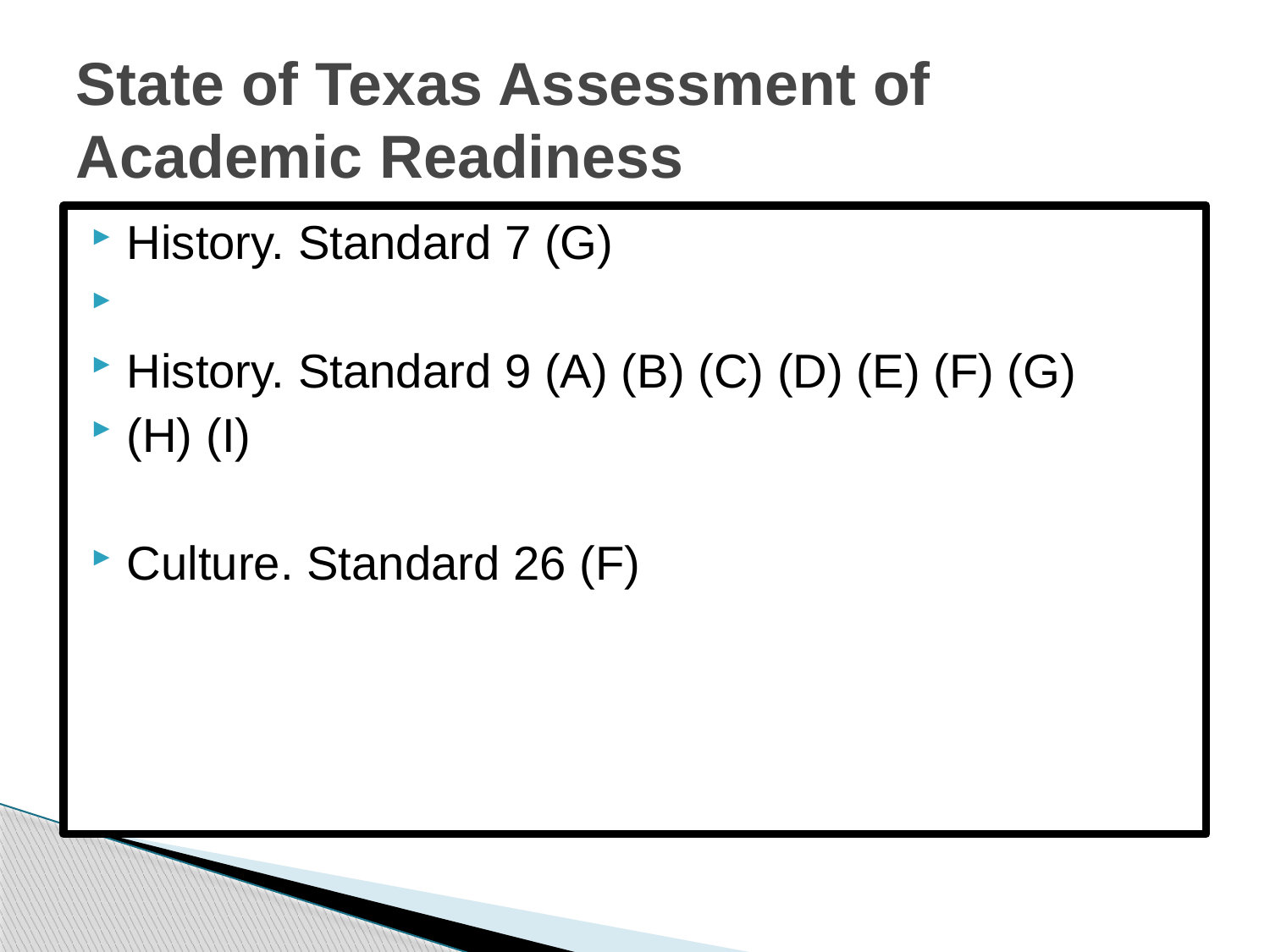

# State of Texas Assessment of 	Academic Readiness
History. Standard 7 (G)

History. Standard 9 (A) (B) (C) (D) (E) (F) (G)
(H) (I)

Culture. Standard 26 (F)